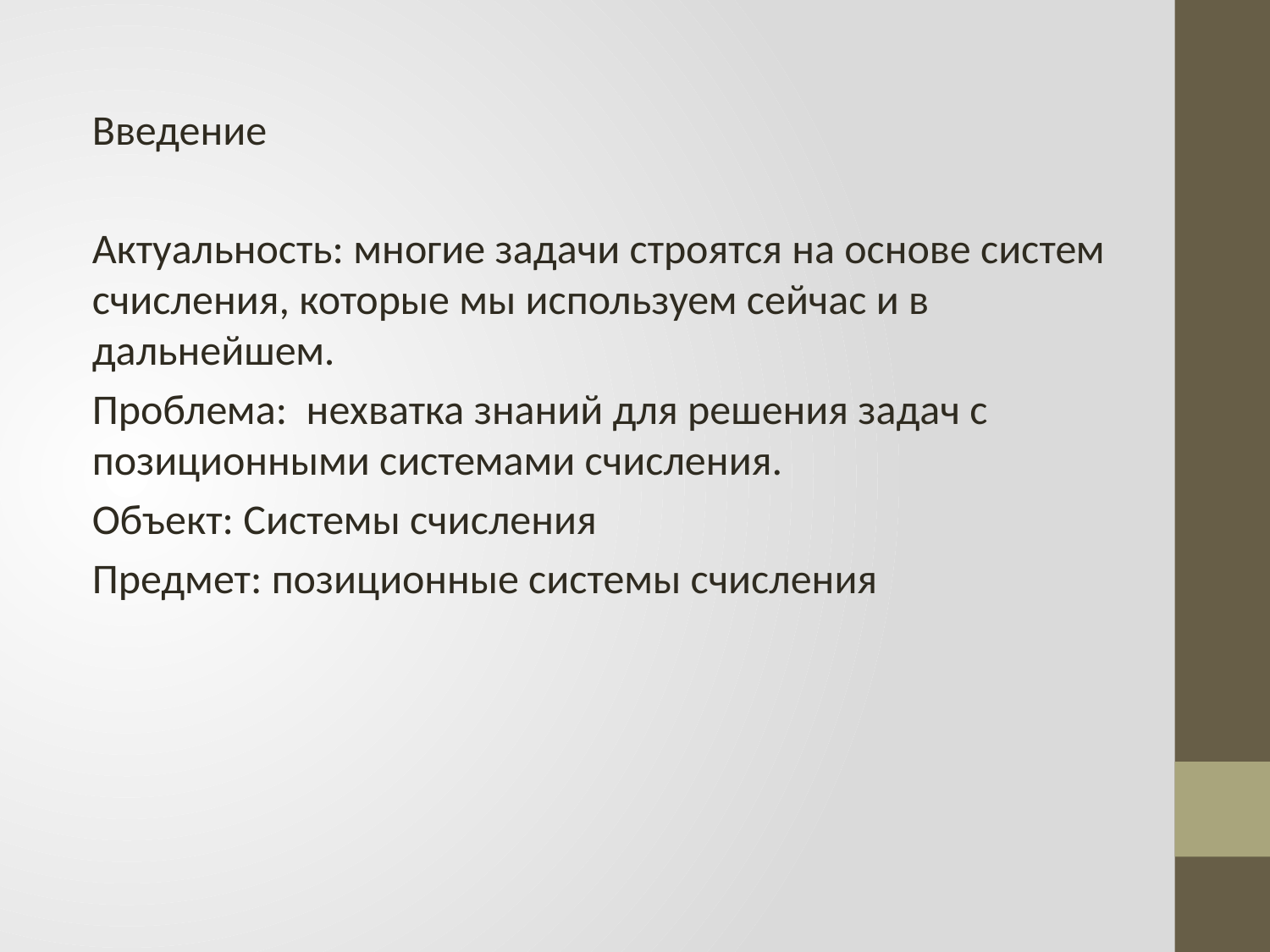

Введение

Актуальность: многие задачи строятся на основе систем счисления, которые мы используем сейчас и в дальнейшем.
Проблема:  нехватка знаний для решения задач с позиционными системами счисления.
Объект: Системы счисления
Предмет: позиционные системы счисления